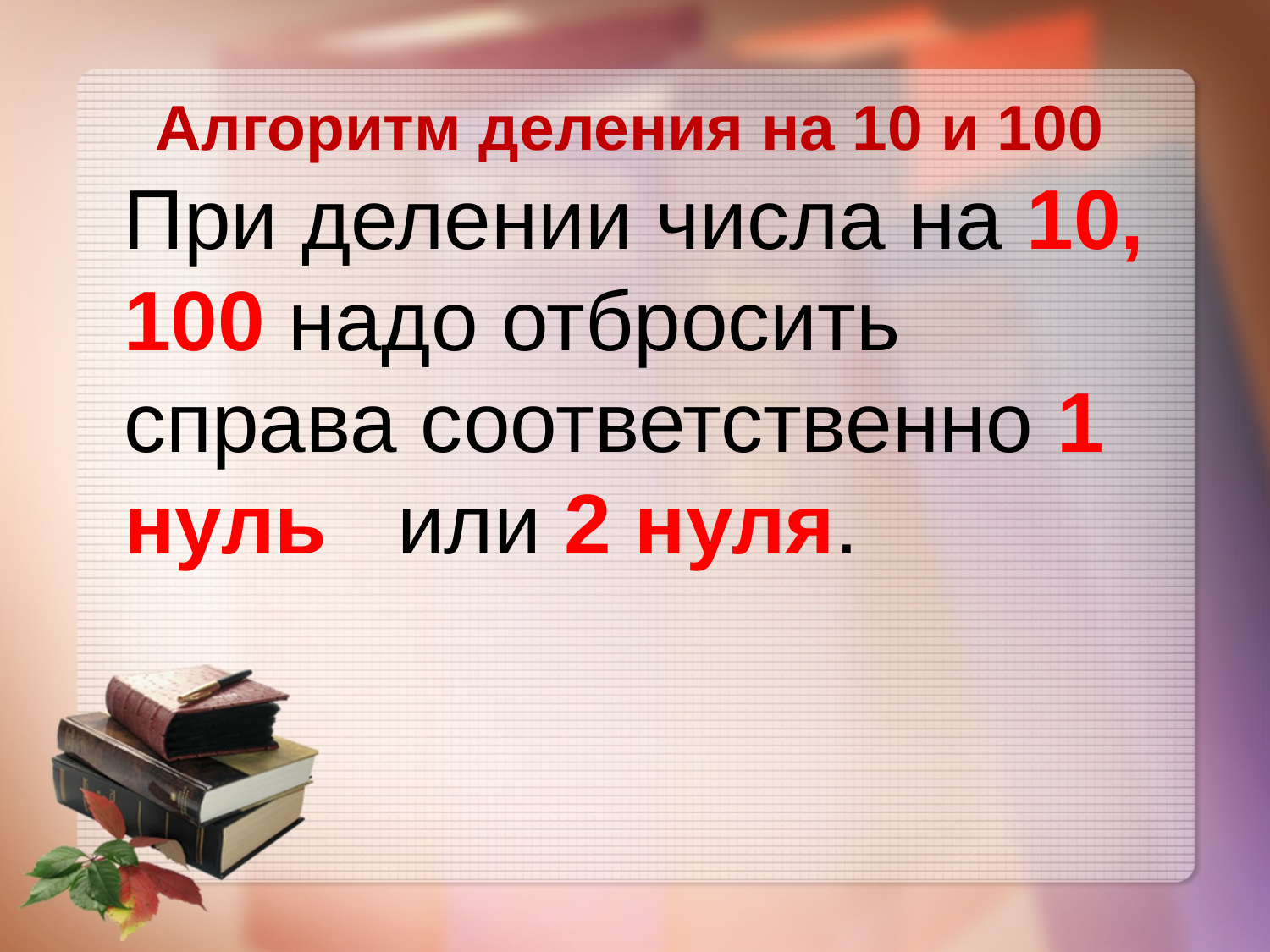

# Алгоритм деления на 10 и 100
  При делении числа на 10, 100 надо отбросить    справа соответственно 1 нуль   или 2 нуля.